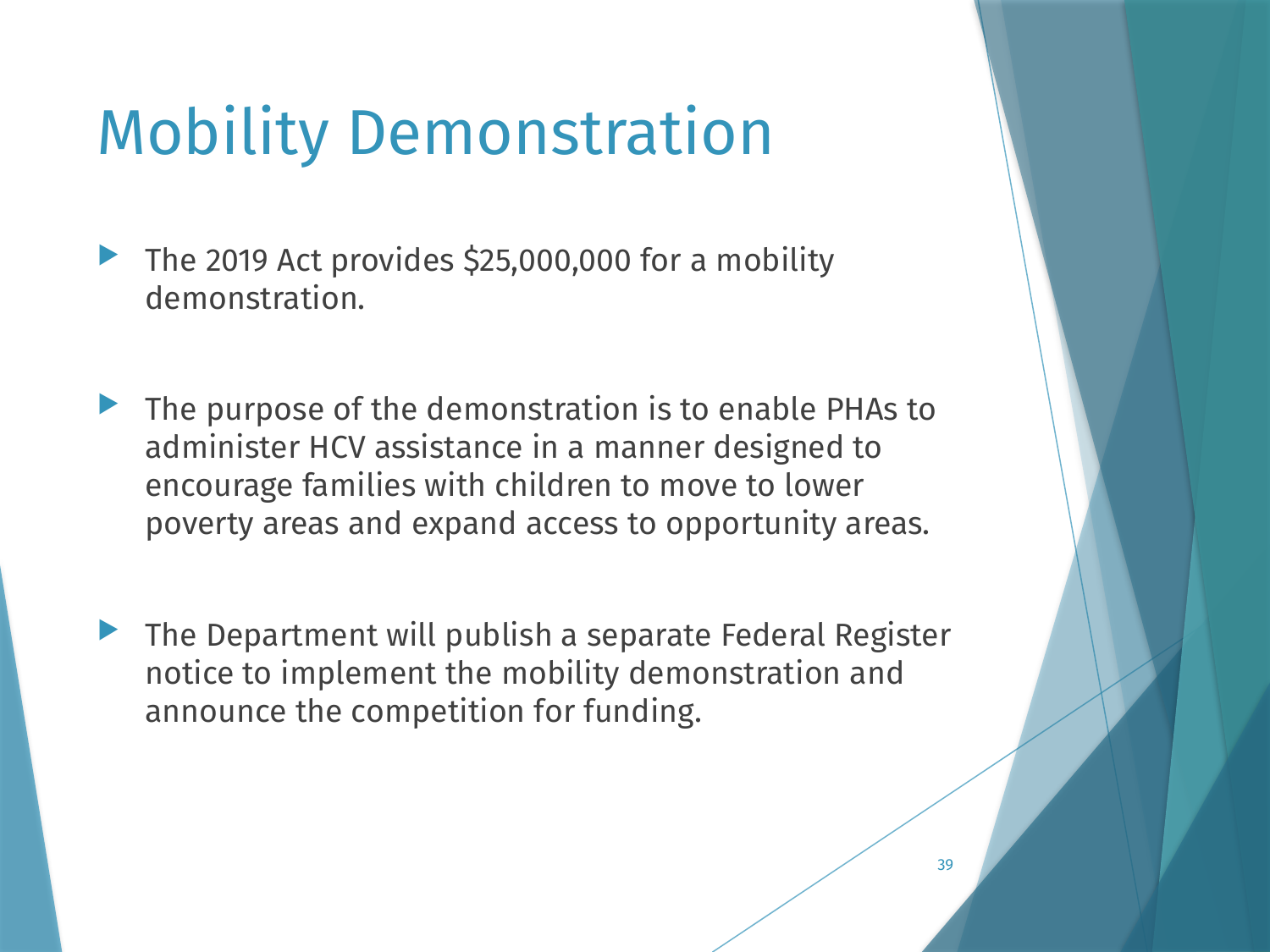

# Mobility Demonstration
The 2019 Act provides $25,000,000 for a mobility demonstration.

The purpose of the demonstration is to enable PHAs to administer HCV assistance in a manner designed to encourage families with children to move to lower poverty areas and expand access to opportunity areas.

The Department will publish a separate Federal Register notice to implement the mobility demonstration and announce the competition for funding.
39